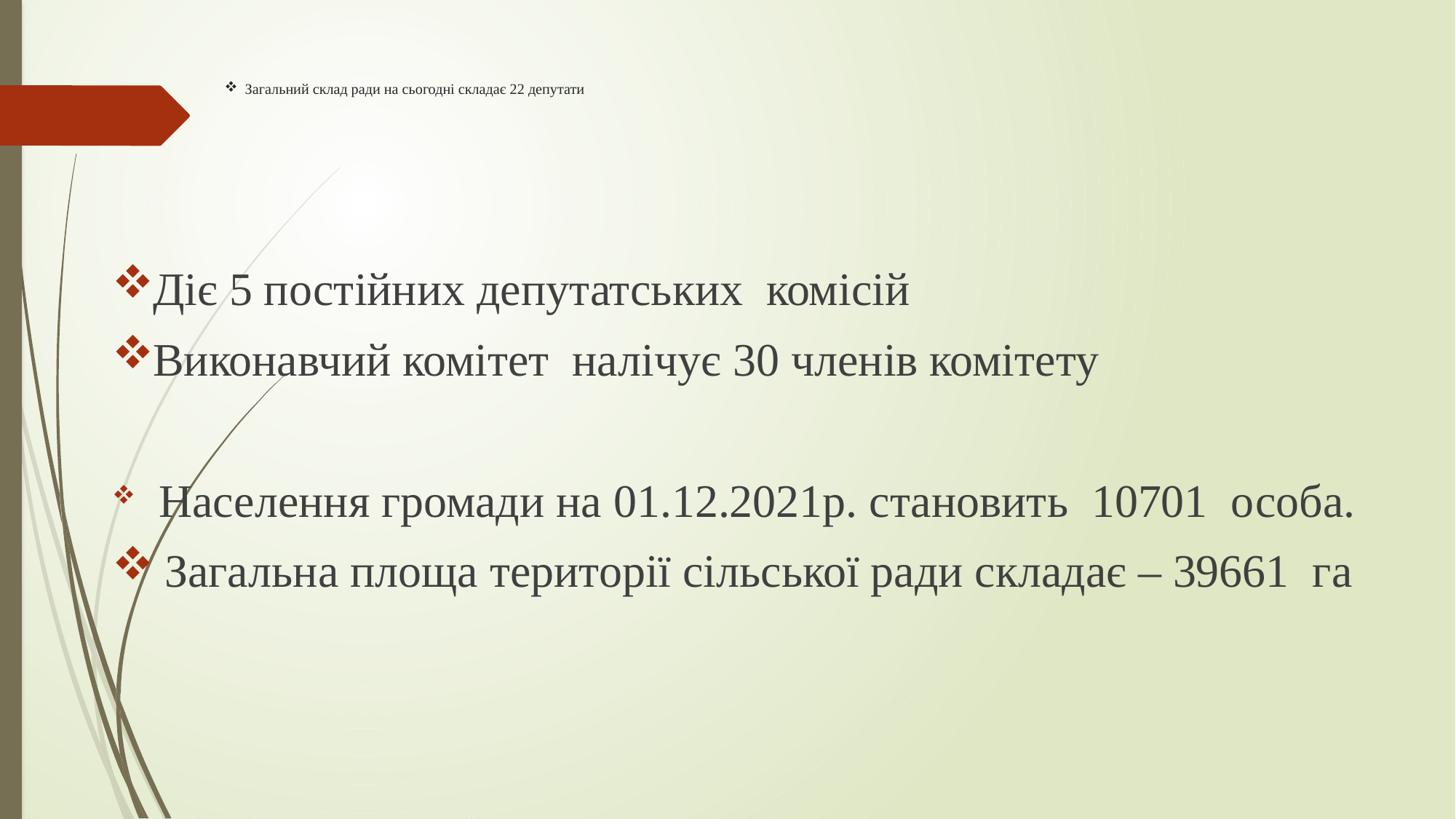

# Загальний склад ради на сьогодні складає 22 депутати
Діє 5 постійних депутатських  комісій
Виконавчий комітет  налічує 30 членів комітету

 Населення громади на 01.12.2021р. становить  10701  особа.
 Загальна площа території сільської ради складає – 39661  га